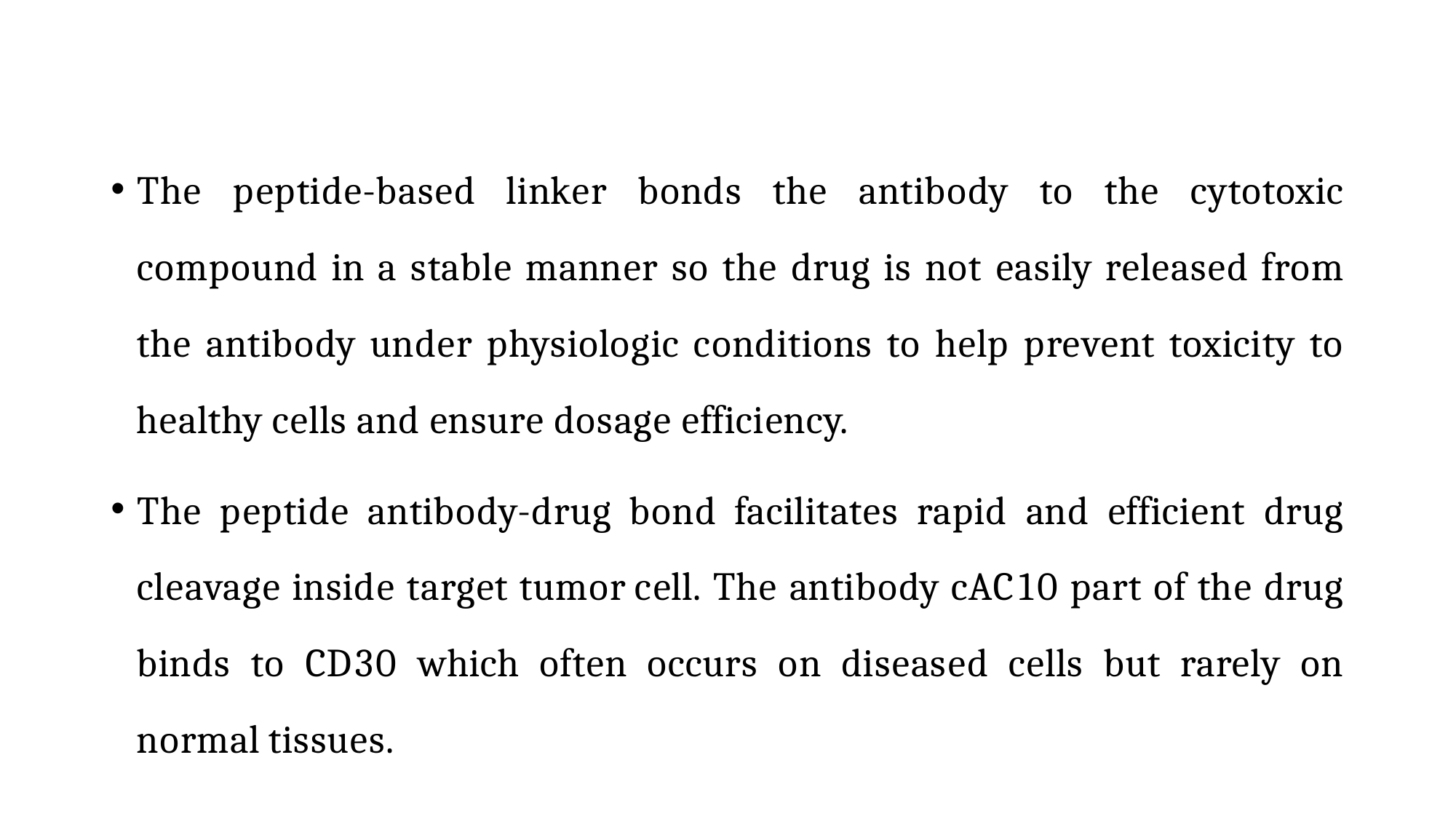

The peptide-based linker bonds the antibody to the cytotoxic compound in a stable manner so the drug is not easily released from the antibody under physiologic conditions to help prevent toxicity to healthy cells and ensure dosage efficiency.
The peptide antibody-drug bond facilitates rapid and efficient drug cleavage inside target tumor cell. The antibody cAC10 part of the drug binds to CD30 which often occurs on diseased cells but rarely on normal tissues.